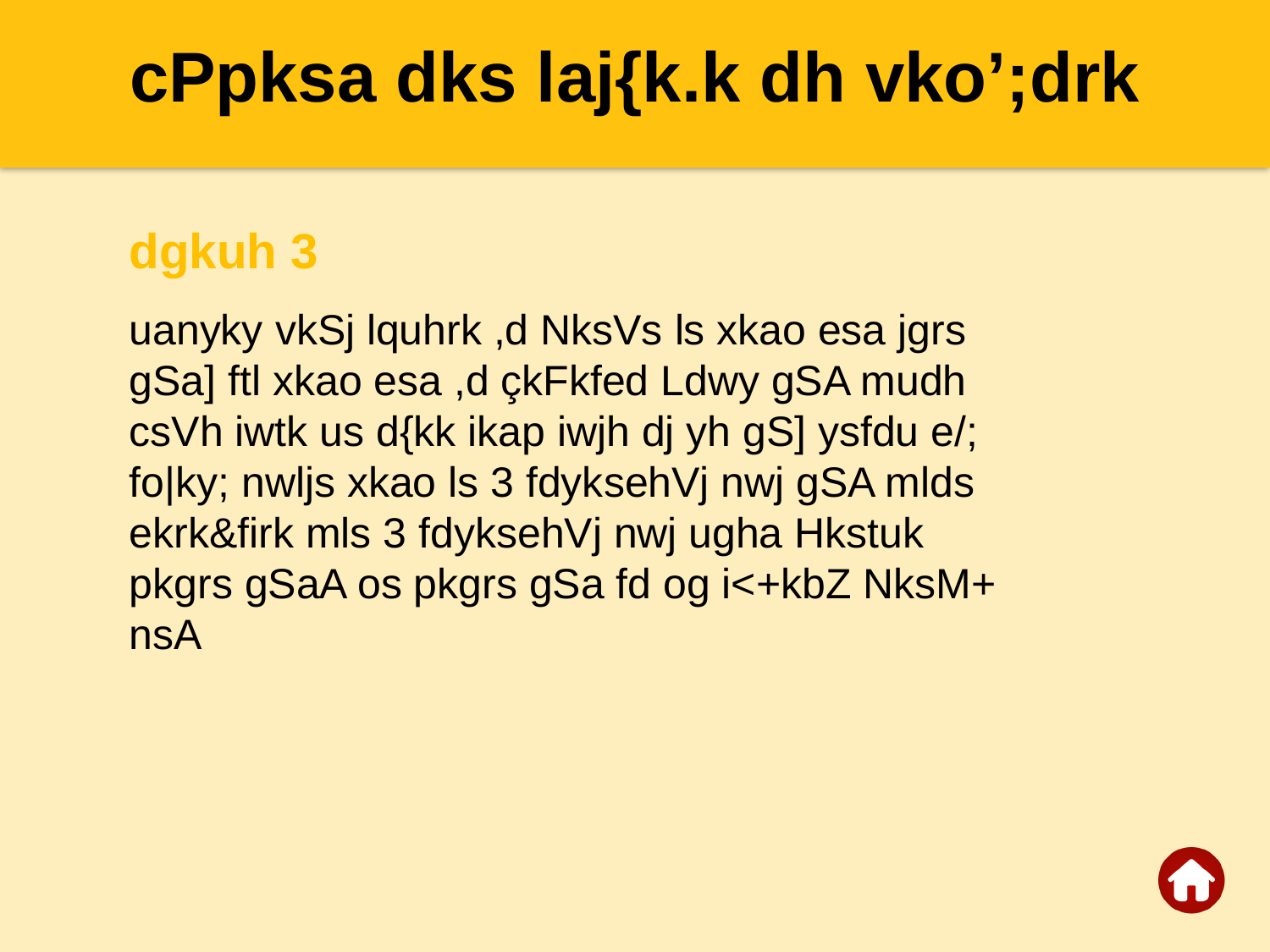

cPpksa dks laj{k.k dh vko’;drk
dgkuh 3
uanyky vkSj lquhrk ,d NksVs ls xkao esa jgrs gSa] ftl xkao esa ,d çkFkfed Ldwy gSA mudh csVh iwtk us d{kk ikap iwjh dj yh gS] ysfdu e/; fo|ky; nwljs xkao ls 3 fdyksehVj nwj gSA mlds ekrk&firk mls 3 fdyksehVj nwj ugha Hkstuk pkgrs gSaA os pkgrs gSa fd og i<+kbZ NksM+ nsA